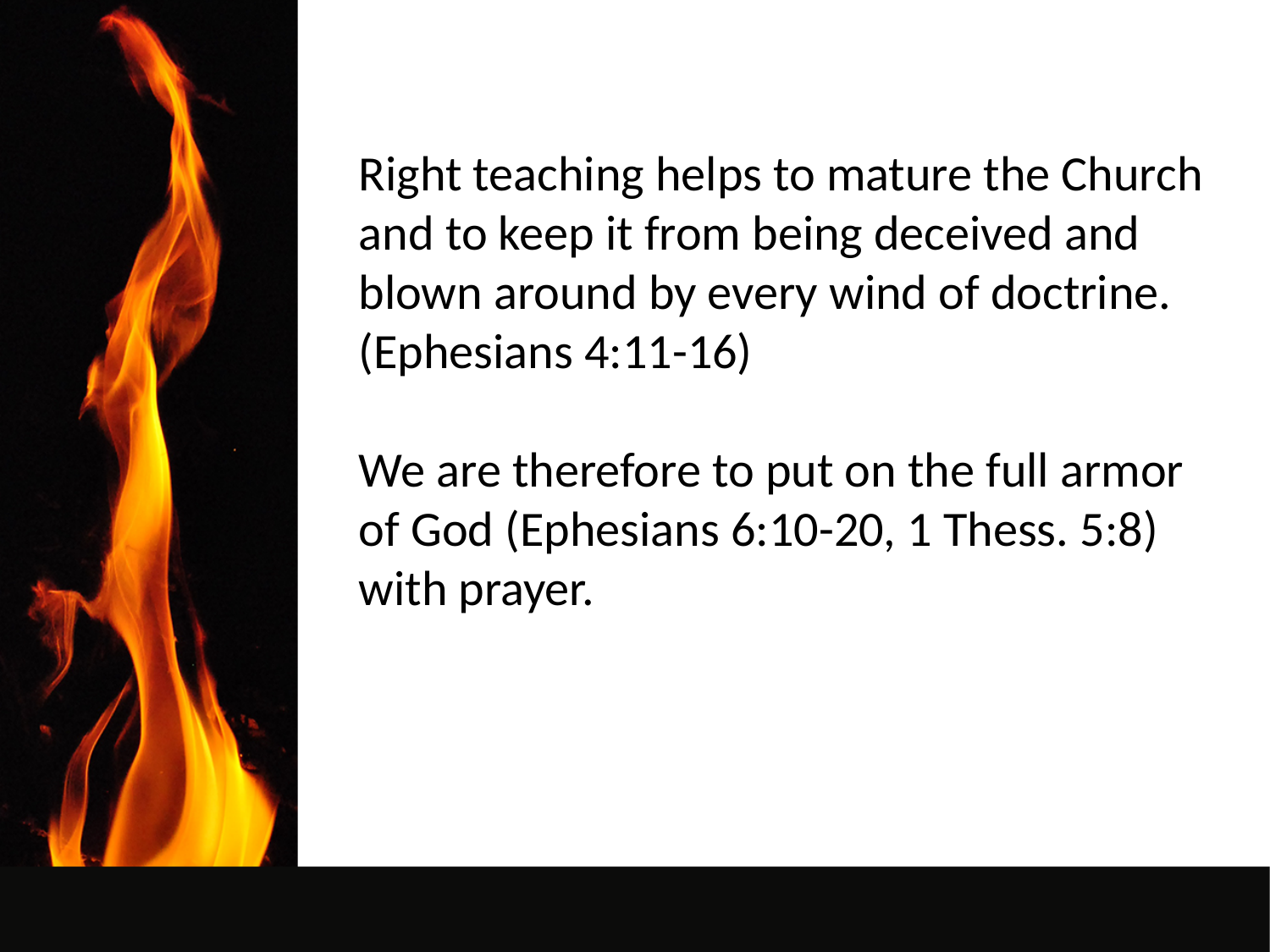

Right teaching helps to mature the Church and to keep it from being deceived and blown around by every wind of doctrine. (Ephesians 4:11-16)
We are therefore to put on the full armor of God (Ephesians 6:10-20, 1 Thess. 5:8) with prayer.